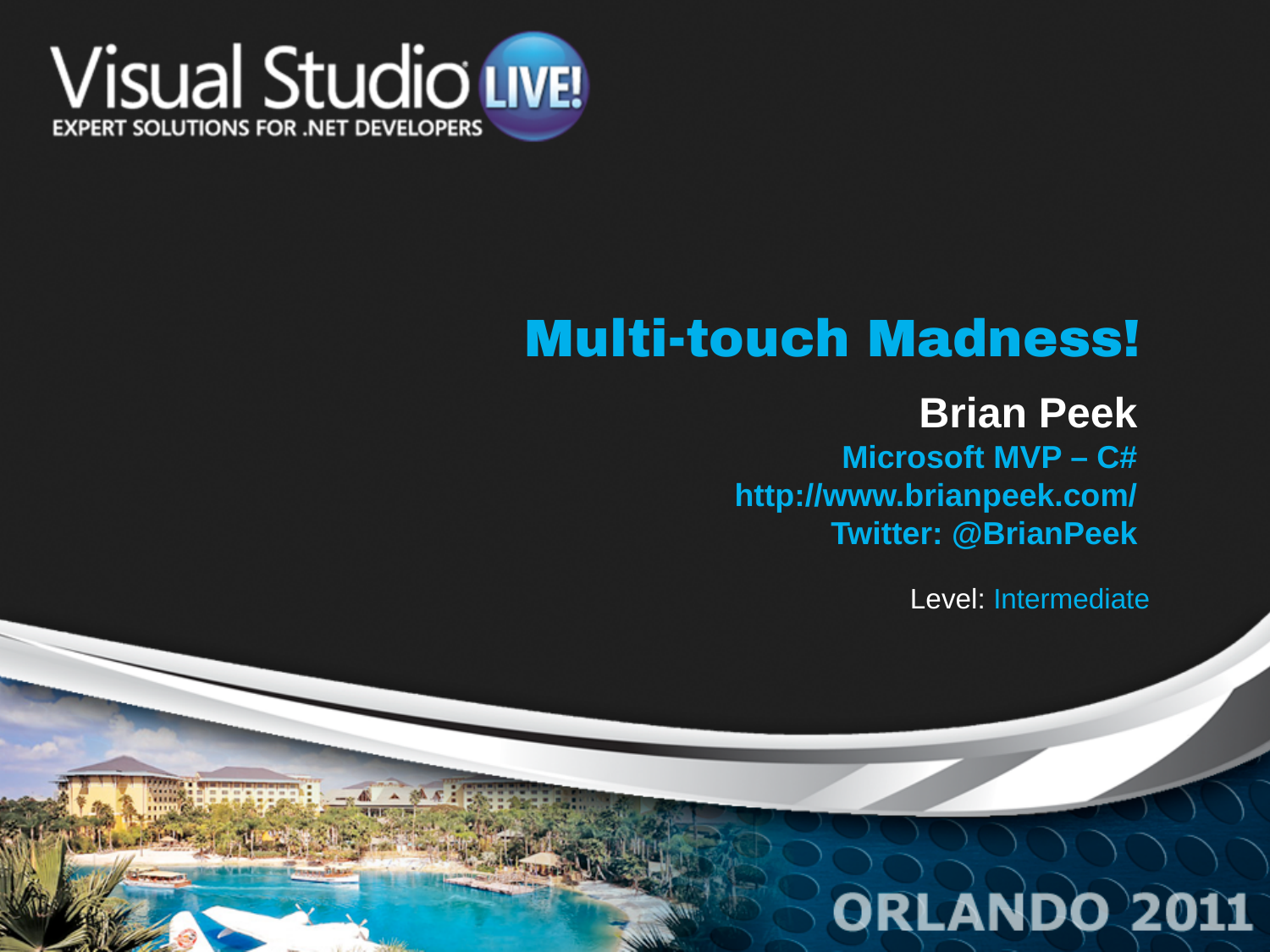

# Multi-touch Madness!
Brian Peek
Microsoft MVP – C#
http://www.brianpeek.com/
Twitter: @BrianPeek

Level: Intermediate